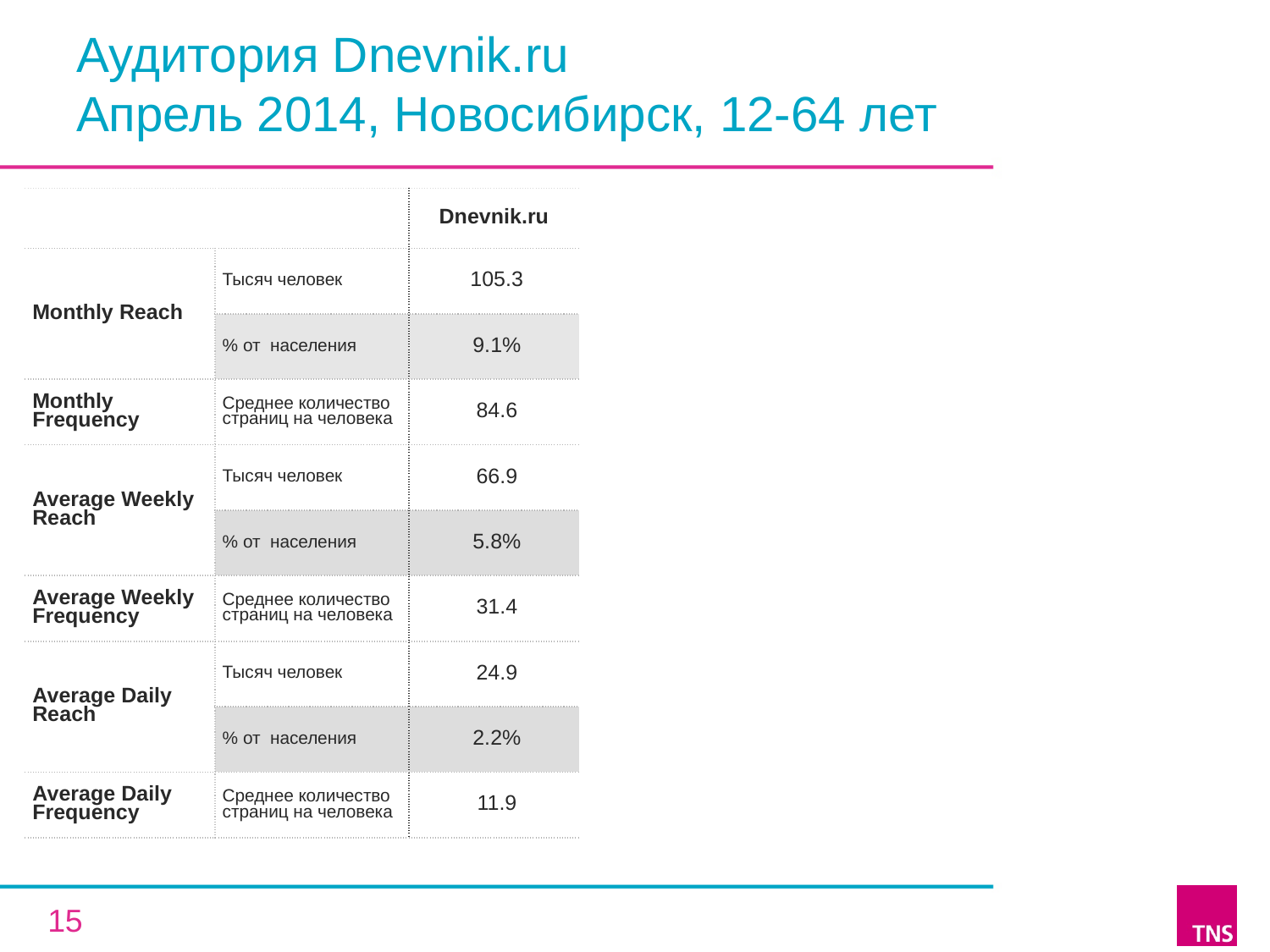

# Аудитория Dnevnik.ru Апрель 2014, Новосибирск, 12-64 лет
|  |  | Dnevnik.ru |
| --- | --- | --- |
| Monthly Reach | Тысяч человек | 105.3 |
|  | % от населения | 9.1% |
| Monthly Frequency | Среднее количество страниц на человека | 84.6 |
| Average Weekly Reach | Тысяч человек | 66.9 |
|  | % от населения | 5.8% |
| Average Weekly Frequency | Среднее количество страниц на человека | 31.4 |
| Average Daily Reach | Тысяч человек | 24.9 |
|  | % от населения | 2.2% |
| Average Daily Frequency | Среднее количество страниц на человека | 11.9 |

15